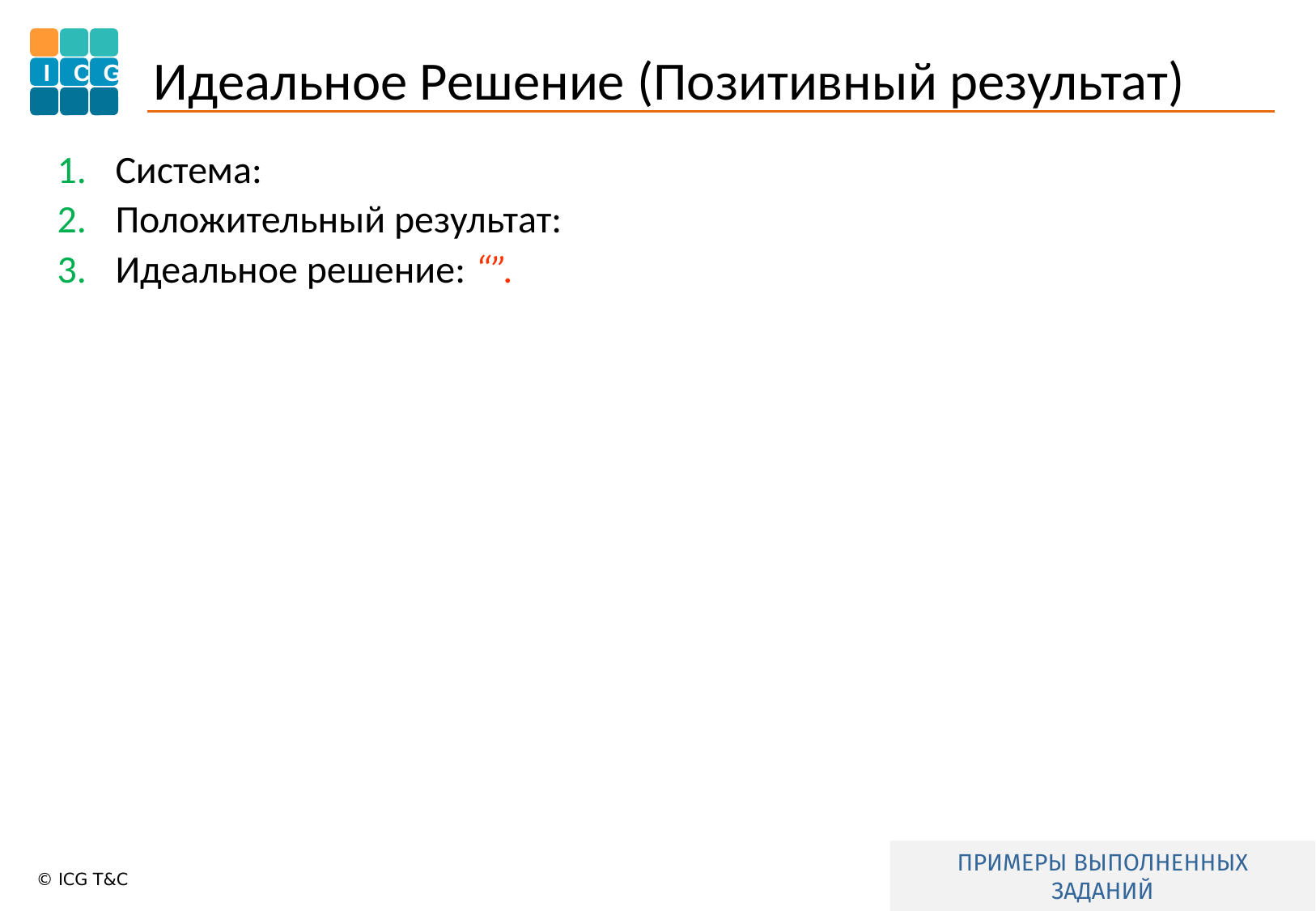

# Идеальное Решение (Позитивный результат)
Система:
Положительный результат:
Идеальное решение: “”.